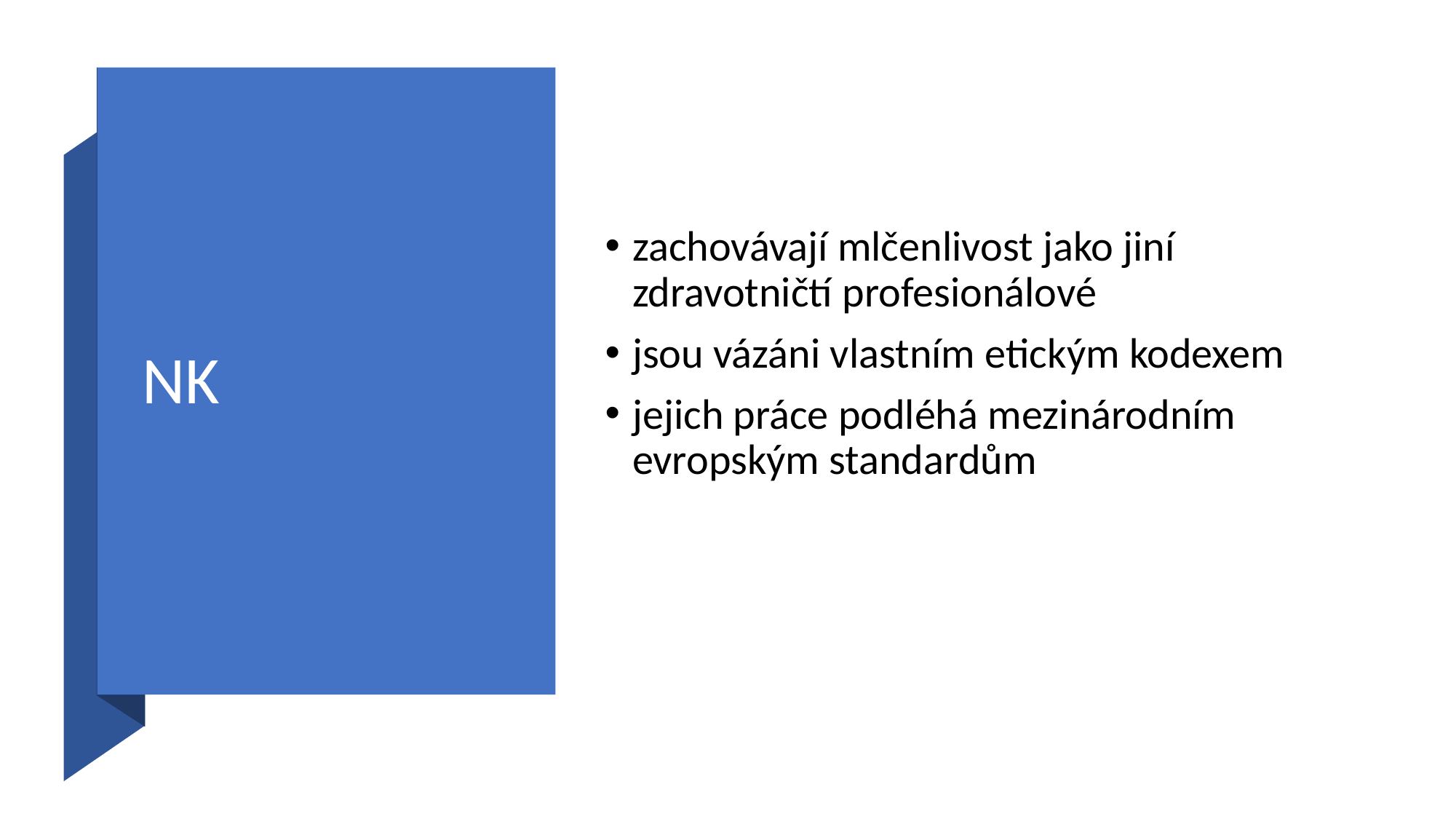

# NK
zachovávají mlčenlivost jako jiní zdravotničtí profesionálové
jsou vázáni vlastním etickým kodexem
jejich práce podléhá mezinárodním evropským standardům